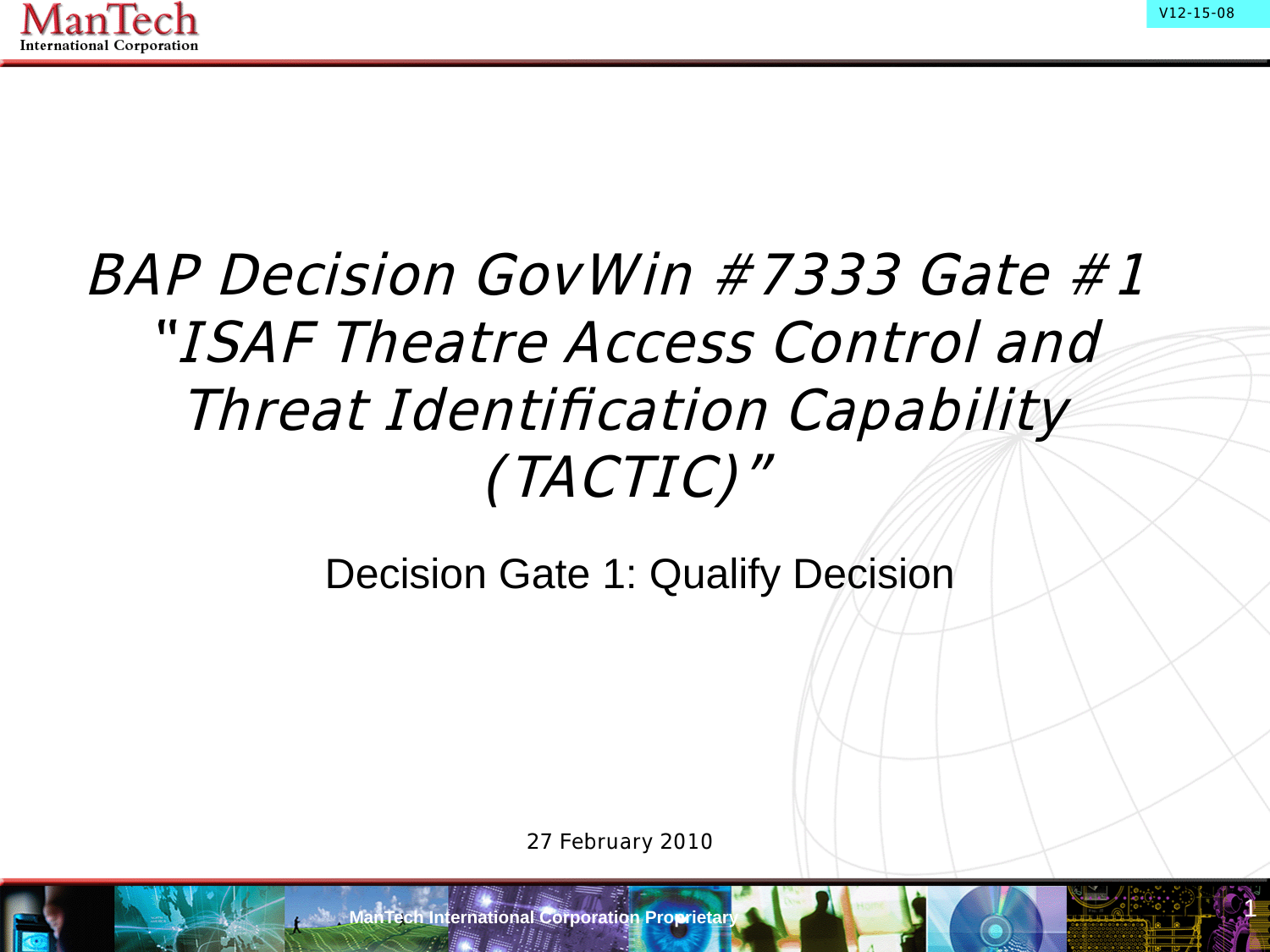

# BAP Decision GovWin #7333 Gate #1 “ISAF Theatre Access Control and Threat Identification Capability (TACTIC)”
Decision Gate 1: Qualify Decision
27 February 2010
1